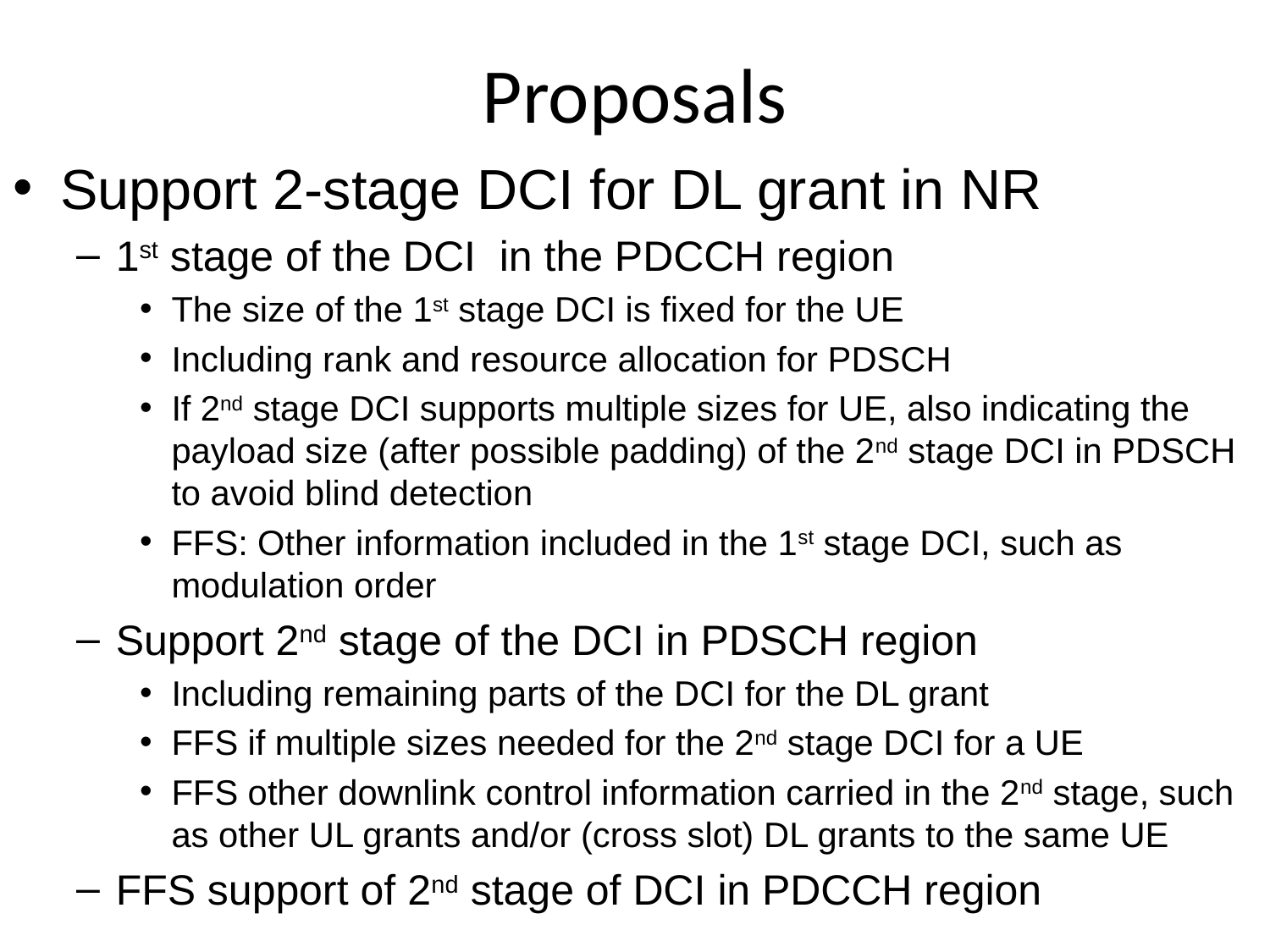

# Proposals
Support 2-stage DCI for DL grant in NR
1st stage of the DCI  in the PDCCH region
The size of the 1st stage DCI is fixed for the UE
Including rank and resource allocation for PDSCH
If 2nd stage DCI supports multiple sizes for UE, also indicating the payload size (after possible padding) of the 2nd stage DCI in PDSCH to avoid blind detection
FFS: Other information included in the 1st stage DCI, such as modulation order
Support 2nd stage of the DCI in PDSCH region
Including remaining parts of the DCI for the DL grant
FFS if multiple sizes needed for the 2nd stage DCI for a UE
FFS other downlink control information carried in the 2nd stage, such as other UL grants and/or (cross slot) DL grants to the same UE
FFS support of 2nd stage of DCI in PDCCH region